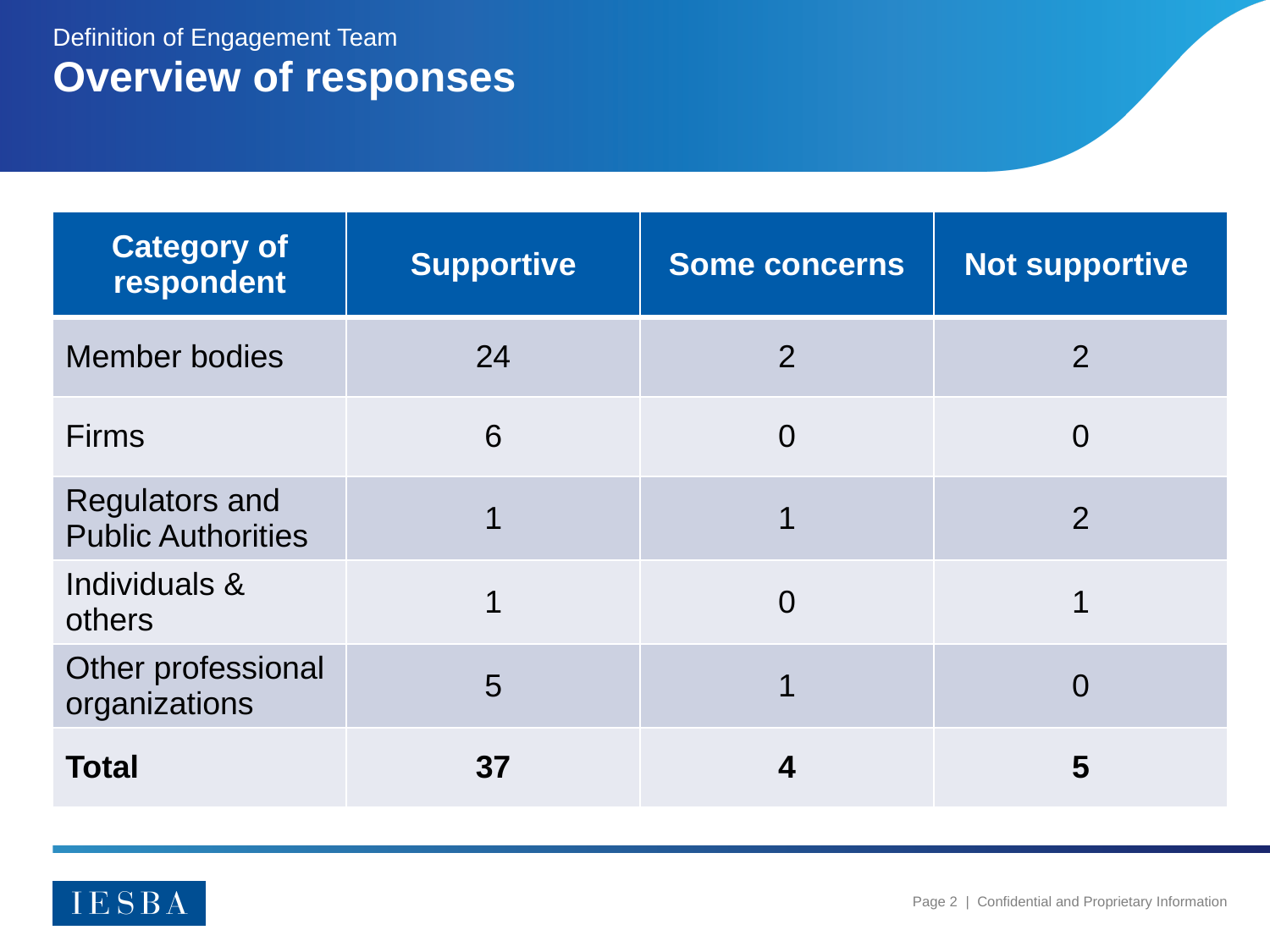

Definition of Engagement Team

# Overview of responses
| Category of respondent | Supportive | Some concerns | Not supportive |
| --- | --- | --- | --- |
| Member bodies | 24 | 2 | 2 |
| Firms | 6 | 0 | 0 |
| Regulators and Public Authorities | 1 | 1 | 2 |
| Individuals & others | 1 | 0 | 1 |
| Other professional organizations | 5 | 1 | 0 |
| Total | 37 | 4 | 5 |